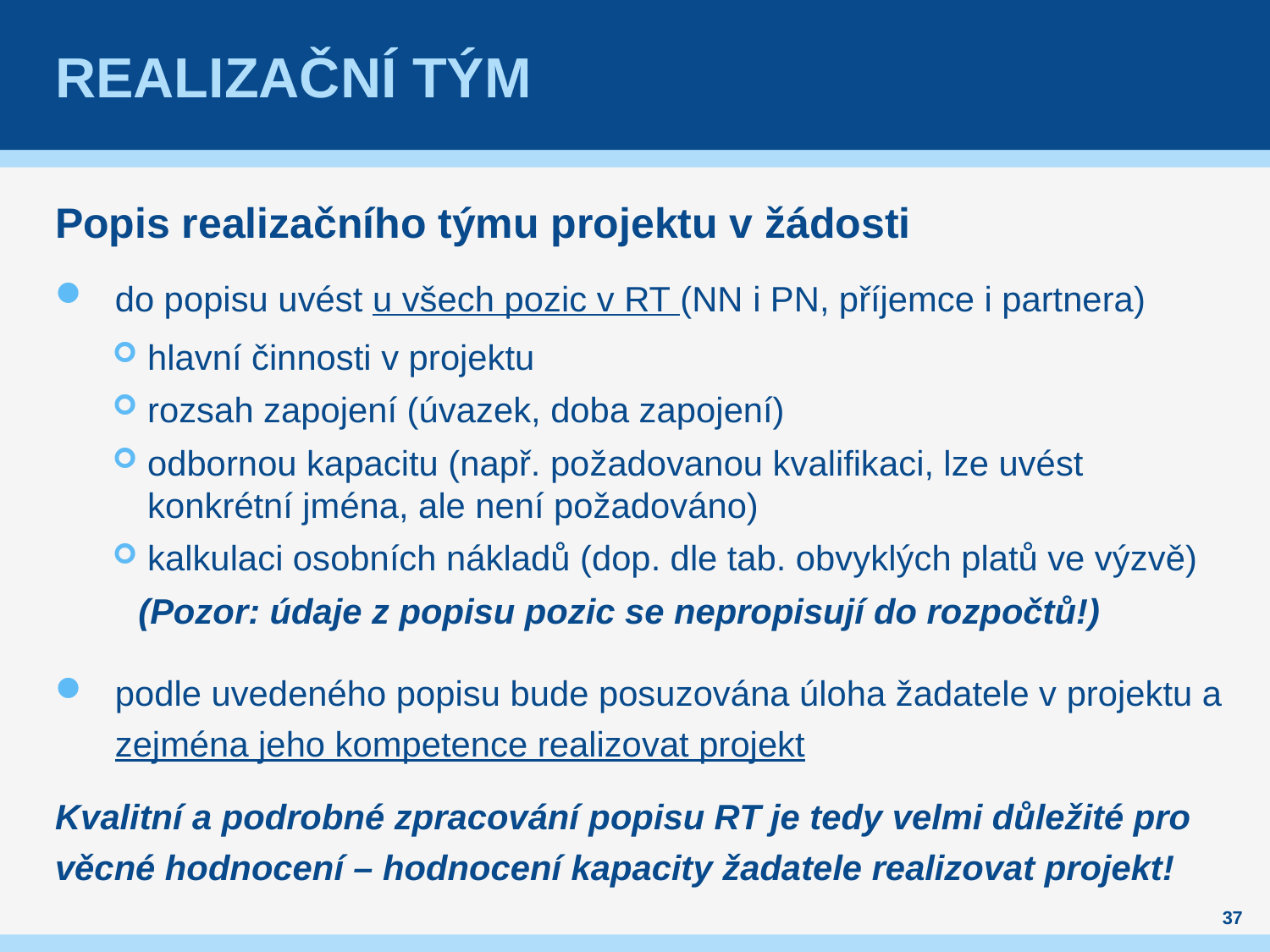

# realizační tým
Popis realizačního týmu projektu v žádosti
do popisu uvést u všech pozic v RT (NN i PN, příjemce i partnera)
hlavní činnosti v projektu
rozsah zapojení (úvazek, doba zapojení)
odbornou kapacitu (např. požadovanou kvalifikaci, lze uvést konkrétní jména, ale není požadováno)
kalkulaci osobních nákladů (dop. dle tab. obvyklých platů ve výzvě)
      (Pozor: údaje z popisu pozic se nepropisují do rozpočtů!)
podle uvedeného popisu bude posuzována úloha žadatele v projektu a zejména jeho kompetence realizovat projekt
Kvalitní a podrobné zpracování popisu RT je tedy velmi důležité pro věcné hodnocení – hodnocení kapacity žadatele realizovat projekt!

37